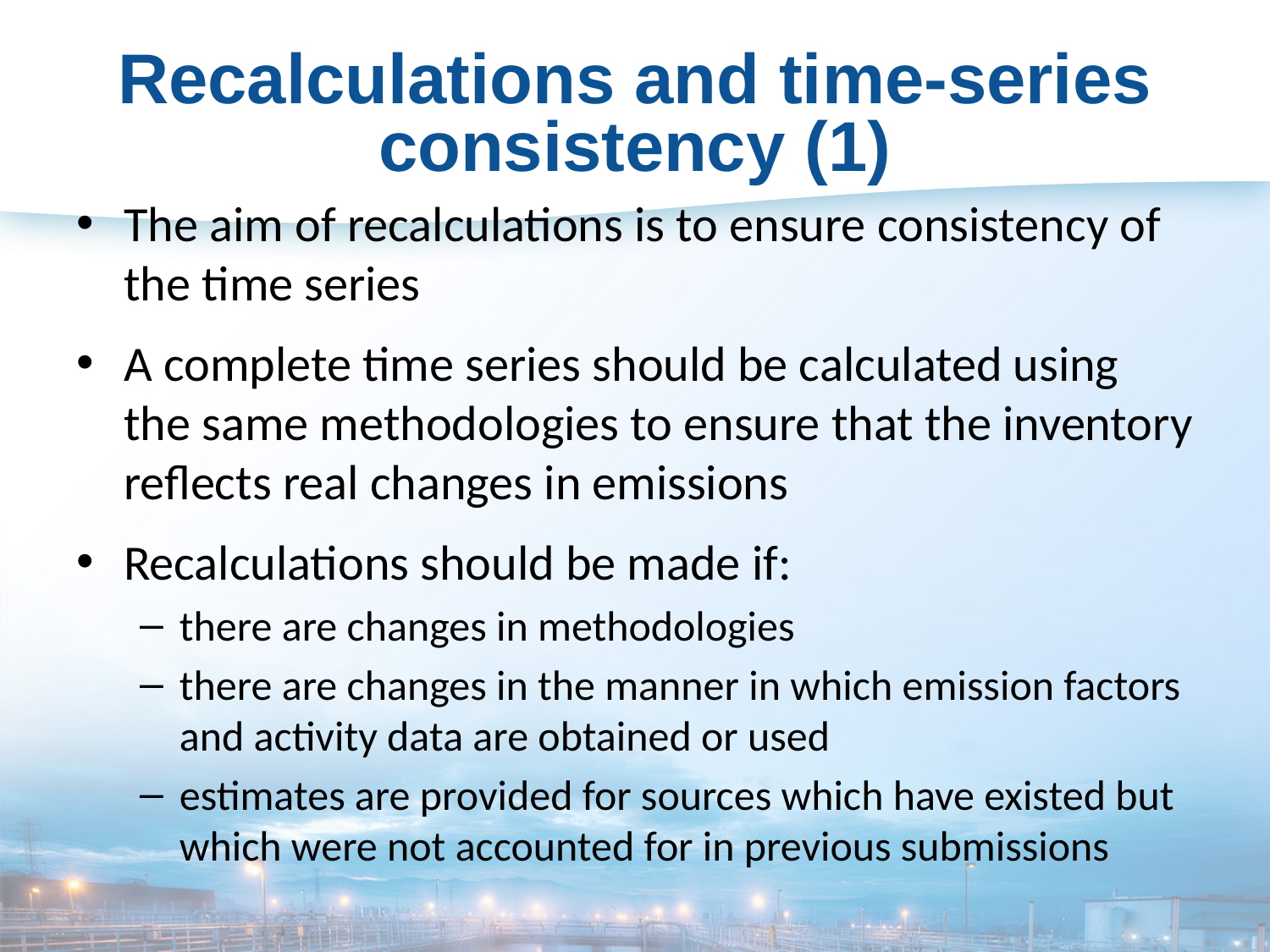

# Recalculations and time-series consistency (1)
The aim of recalculations is to ensure consistency of the time series
A complete time series should be calculated using the same methodologies to ensure that the inventory reflects real changes in emissions
Recalculations should be made if:
there are changes in methodologies
there are changes in the manner in which emission factors and activity data are obtained or used
estimates are provided for sources which have existed but which were not accounted for in previous submissions